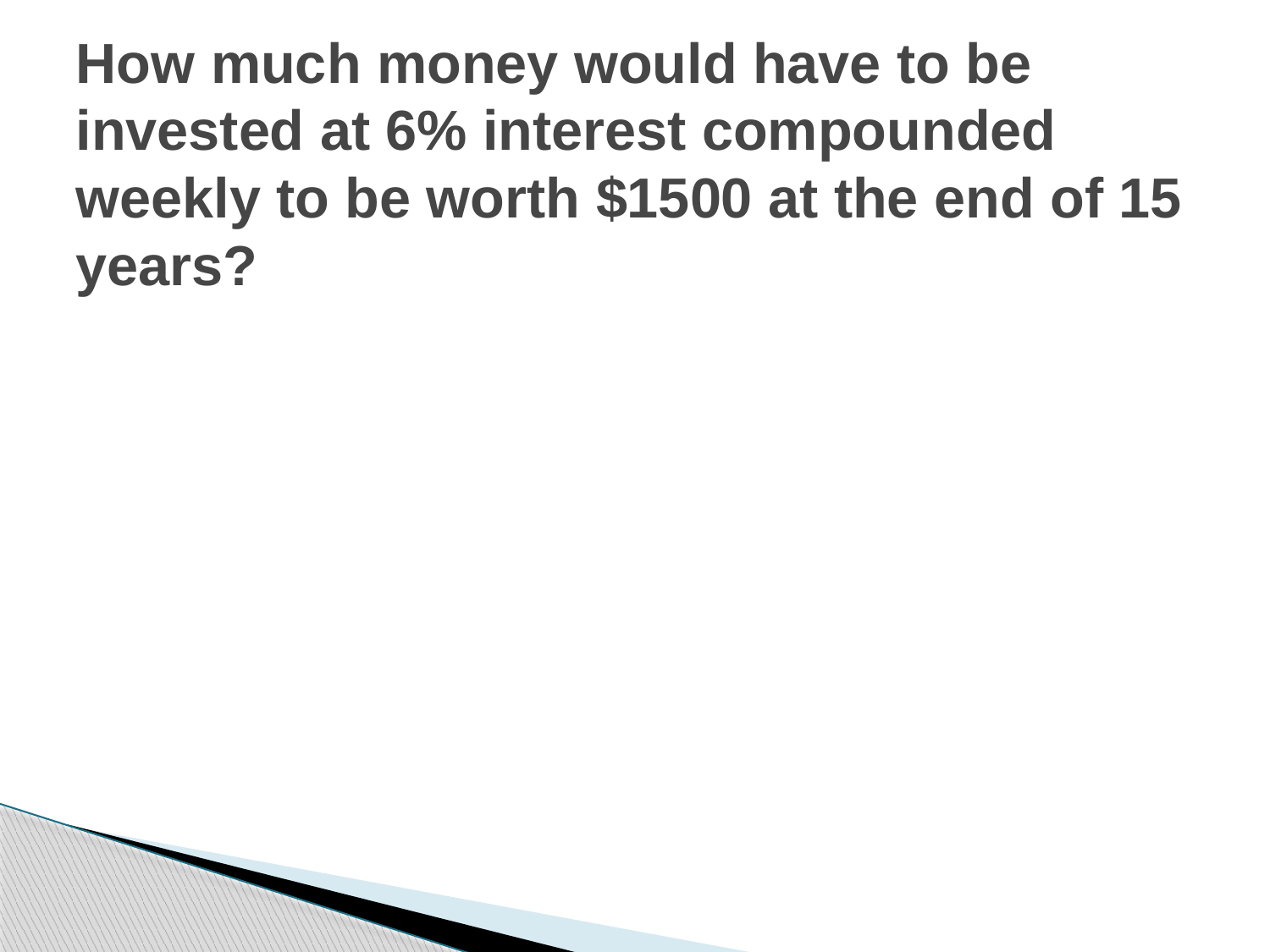

# How much money would have to be invested at 6% interest compounded weekly to be worth $1500 at the end of 15 years?